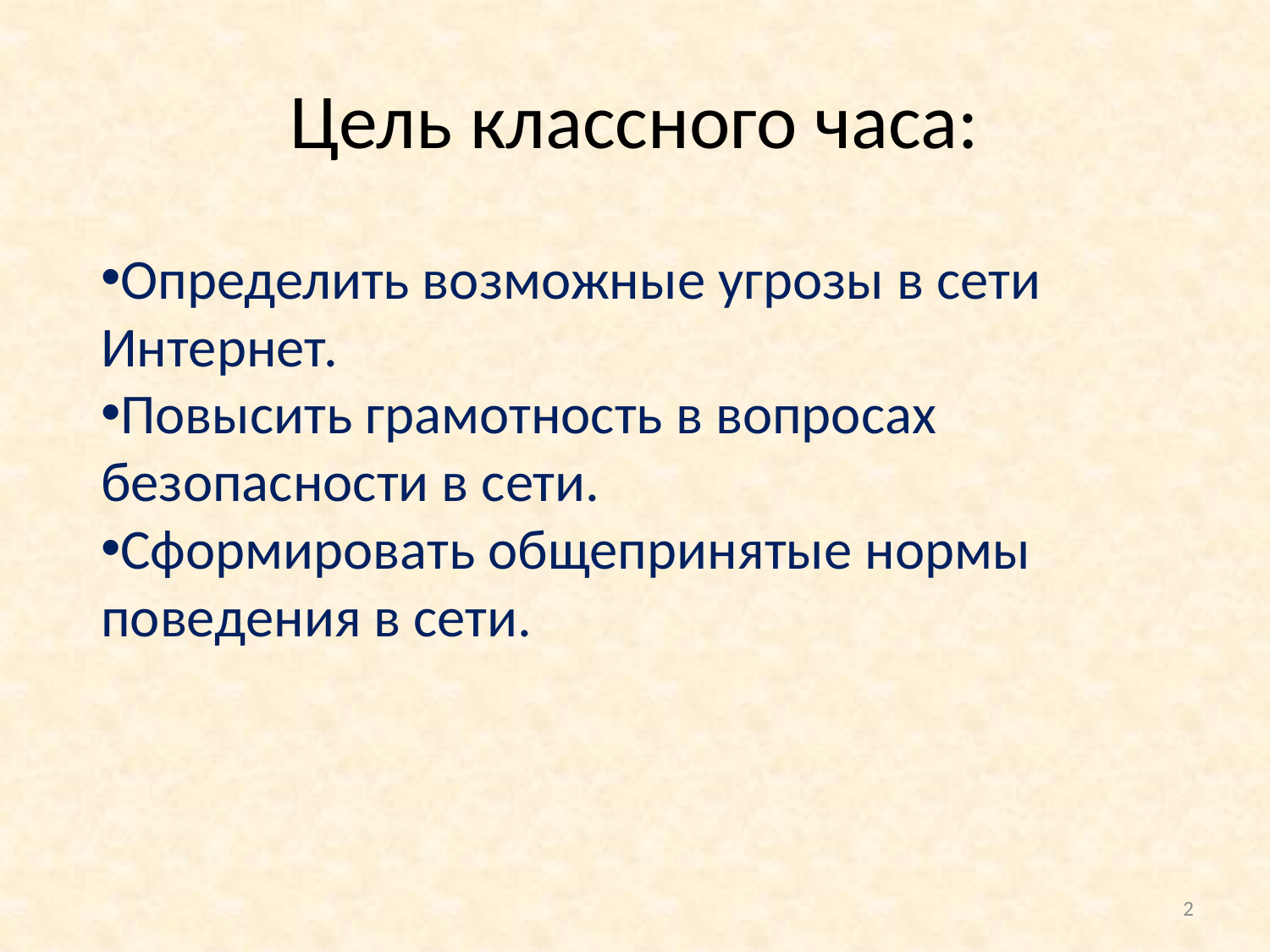

# Цель классного часа:
Определить возможные угрозы в сети Интернет.
Повысить грамотность в вопросах безопасности в сети.
Сформировать общепринятые нормы поведения в сети.
2